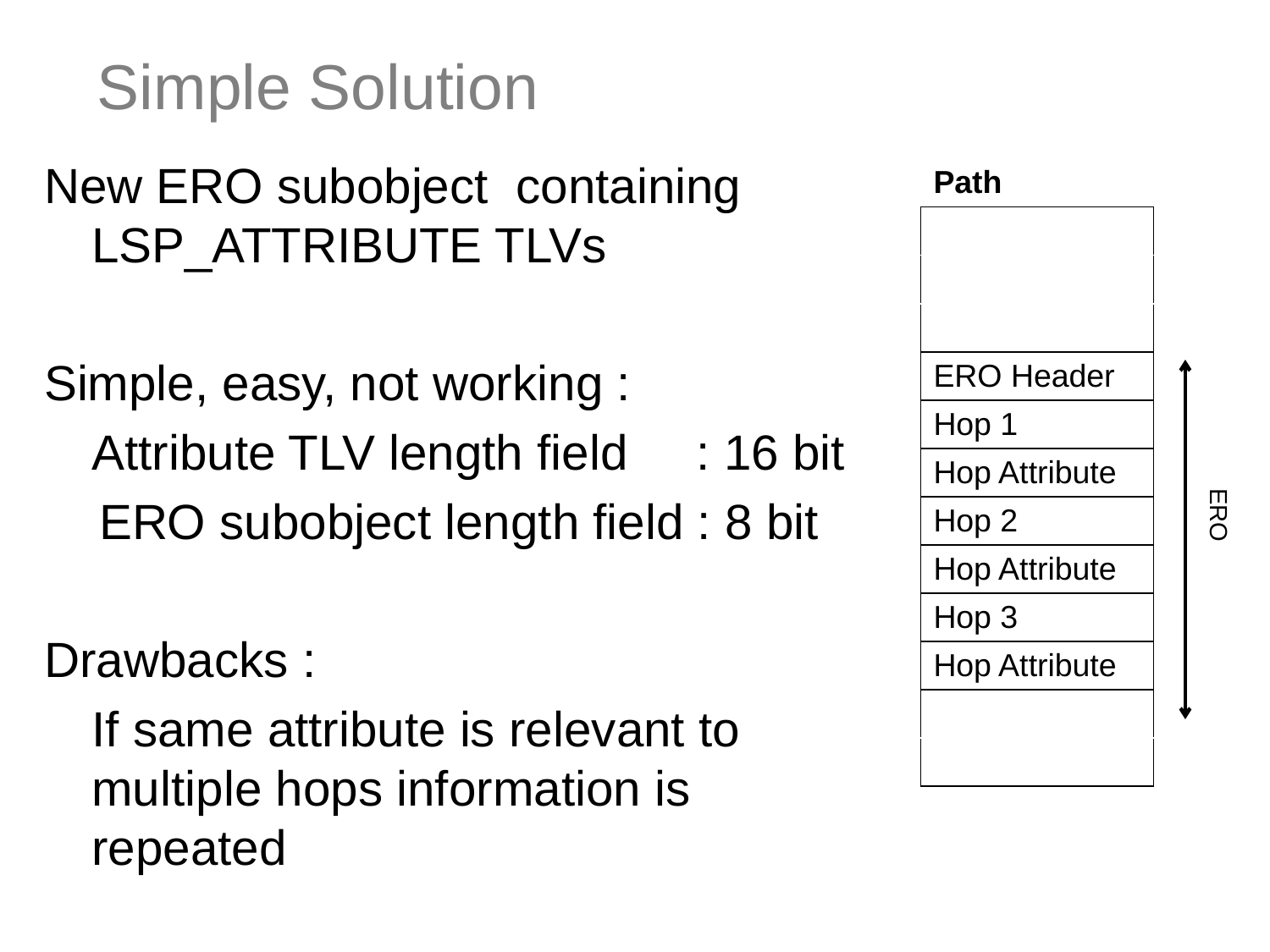

Simple Solution
New ERO subobject  containing LSP_ATTRIBUTE TLVs

Simple, easy, not working :
	Attribute TLV length field     : 16 bit
    ERO subobject length field : 8 bit

Drawbacks :
	If same attribute is relevant to multiple hops information is repeated

| Path |
| --- |
|  |
|  |
|  |
| ERO Header |
| Hop 1 |
| Hop Attribute |
| Hop 2 |
| Hop Attribute |
| Hop 3 |
| Hop Attribute |
|  |
|  |

ERO